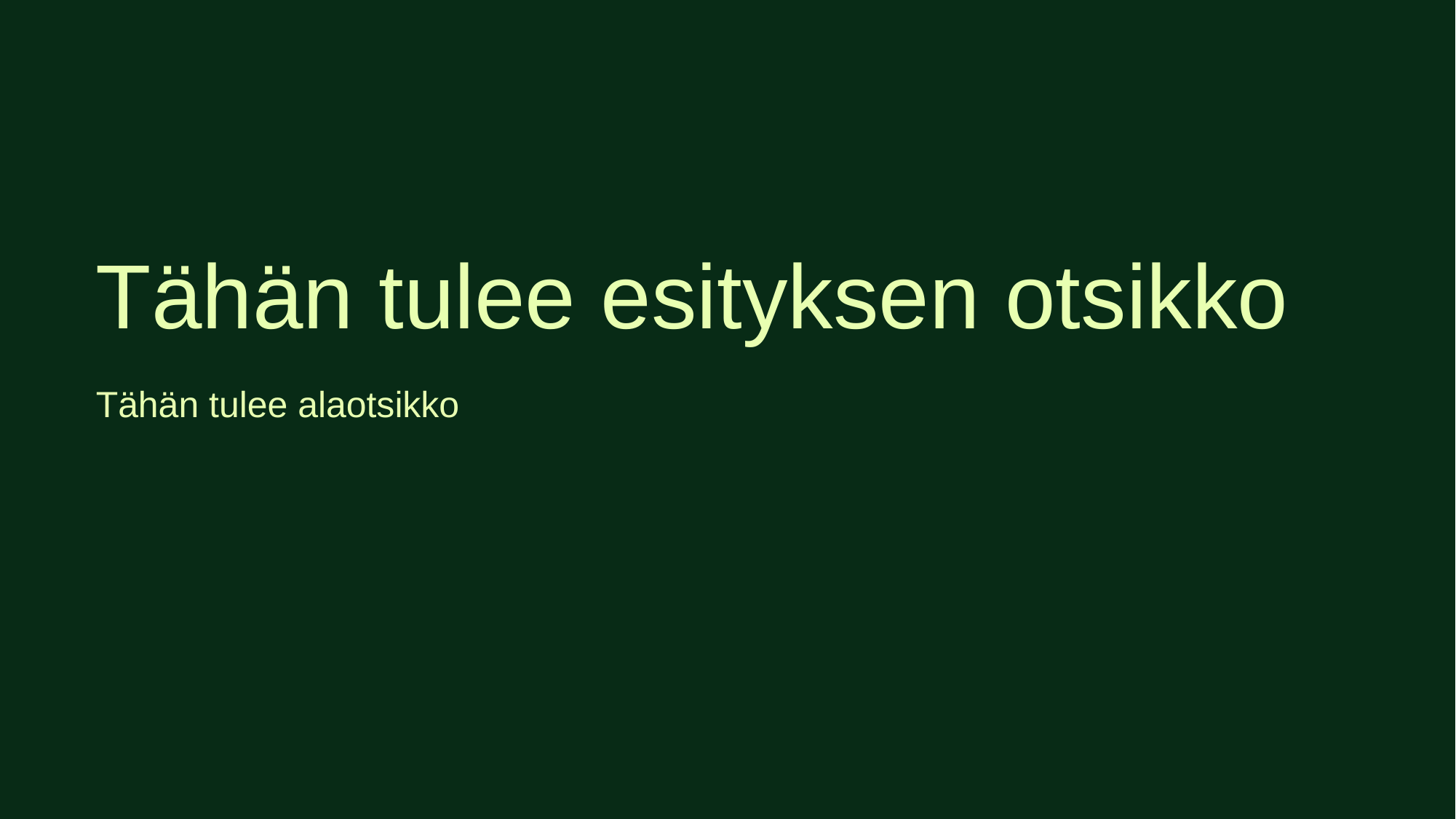

# Tähän tulee esityksen otsikko
Tähän tulee alaotsikko